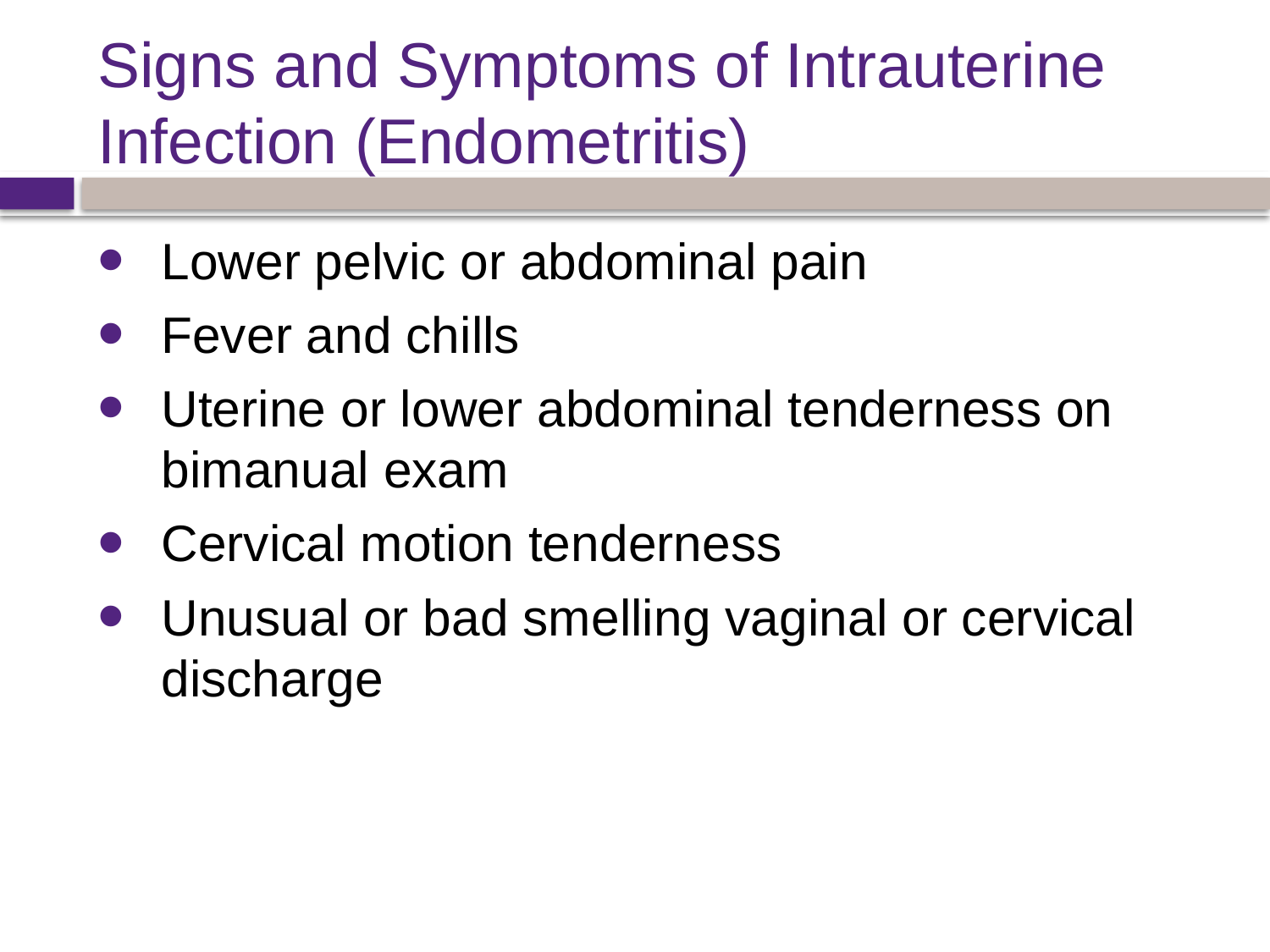

# Signs and Symptoms of Intrauterine Infection (Endometritis)
Lower pelvic or abdominal pain
Fever and chills
Uterine or lower abdominal tenderness on bimanual exam
Cervical motion tenderness
Unusual or bad smelling vaginal or cervical discharge